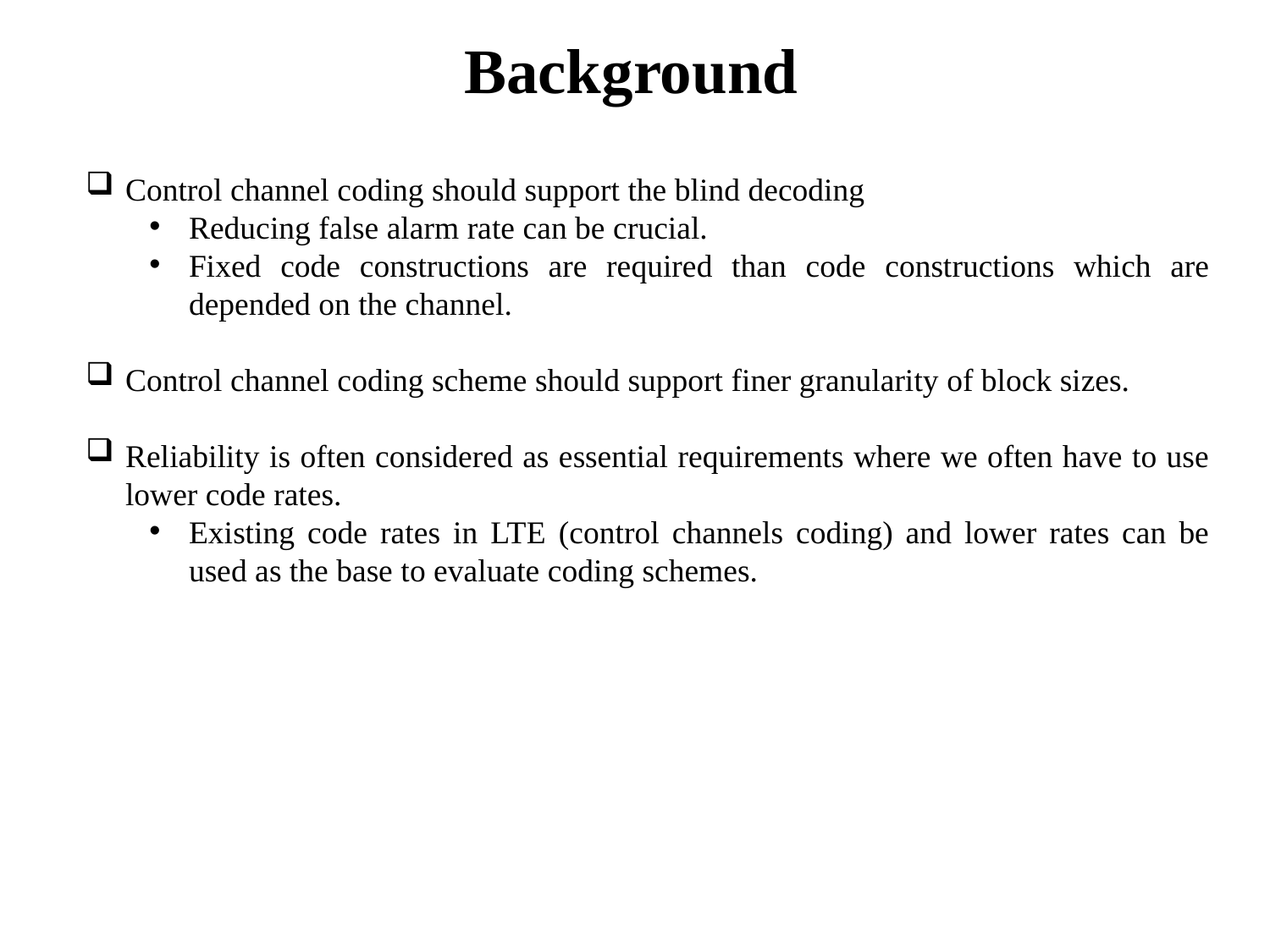

# Background
Control channel coding should support the blind decoding
Reducing false alarm rate can be crucial.
Fixed code constructions are required than code constructions which are depended on the channel.

Control channel coding scheme should support finer granularity of block sizes.

Reliability is often considered as essential requirements where we often have to use lower code rates.
Existing code rates in LTE (control channels coding) and lower rates can be used as the base to evaluate coding schemes.